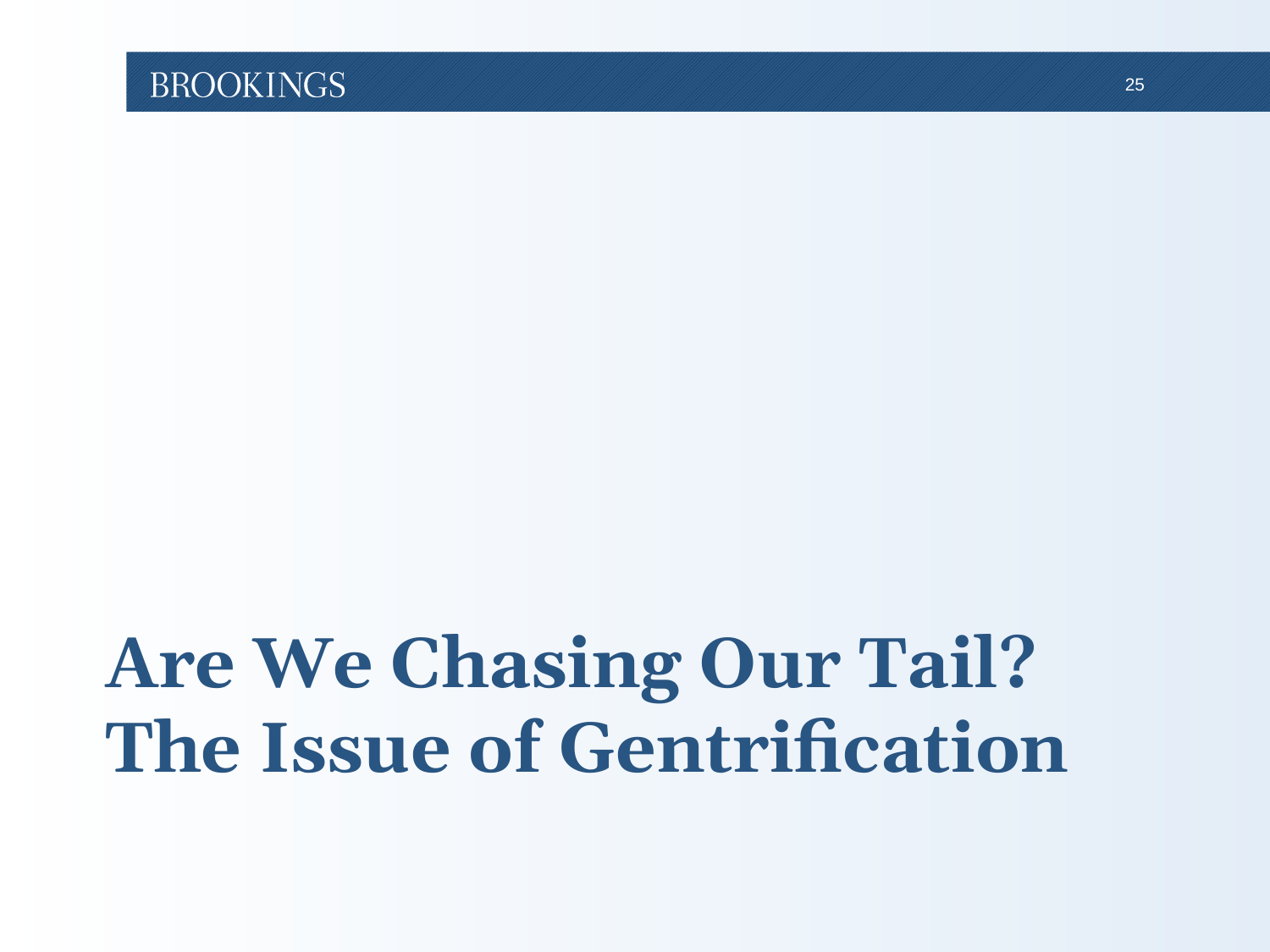

# Are We Chasing Our Tail? The Issue of Gentrification